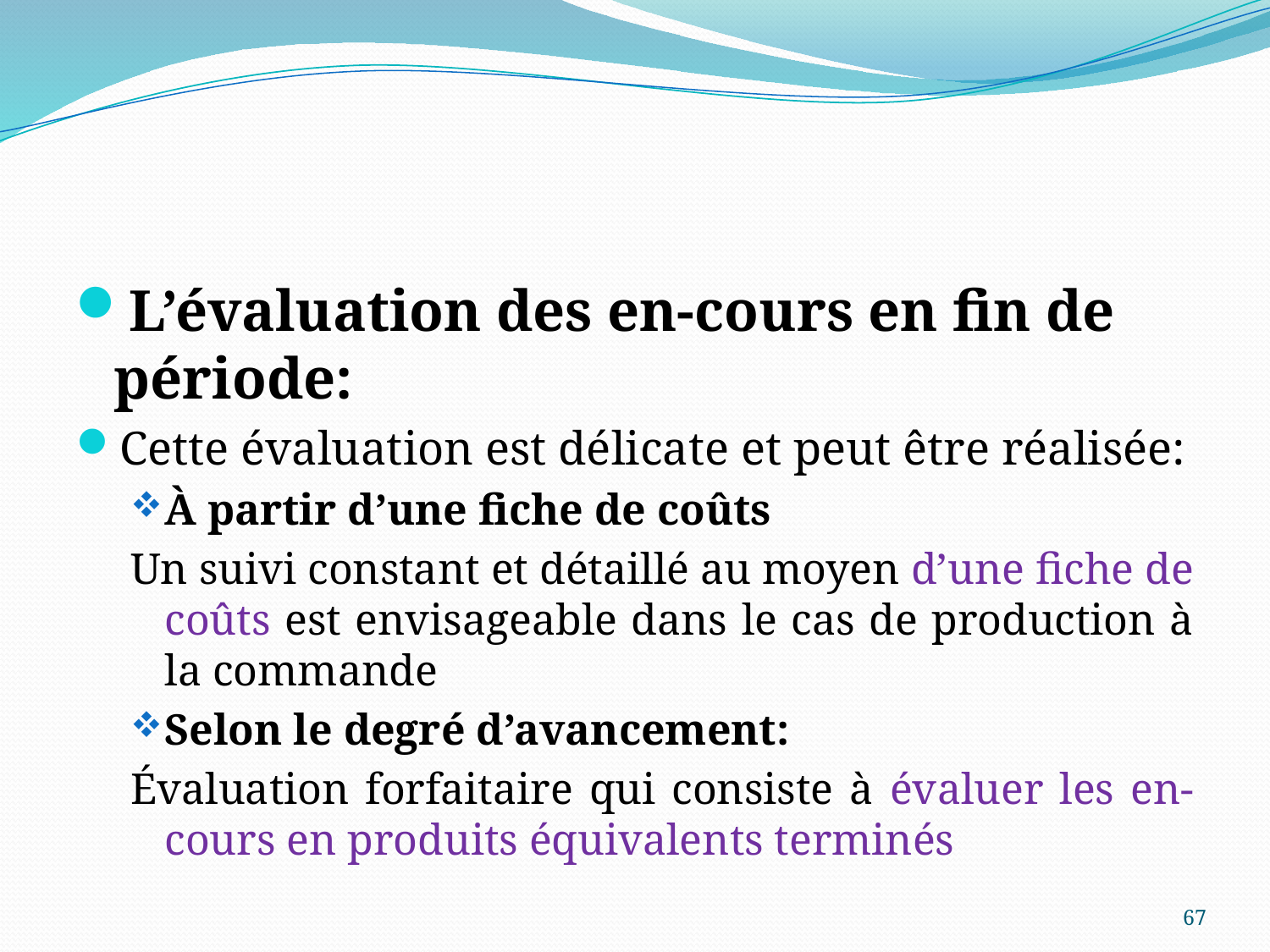

#
L’évaluation des en-cours en fin de période:
Cette évaluation est délicate et peut être réalisée:
À partir d’une fiche de coûts
Un suivi constant et détaillé au moyen d’une fiche de coûts est envisageable dans le cas de production à la commande
Selon le degré d’avancement:
Évaluation forfaitaire qui consiste à évaluer les en-cours en produits équivalents terminés
67